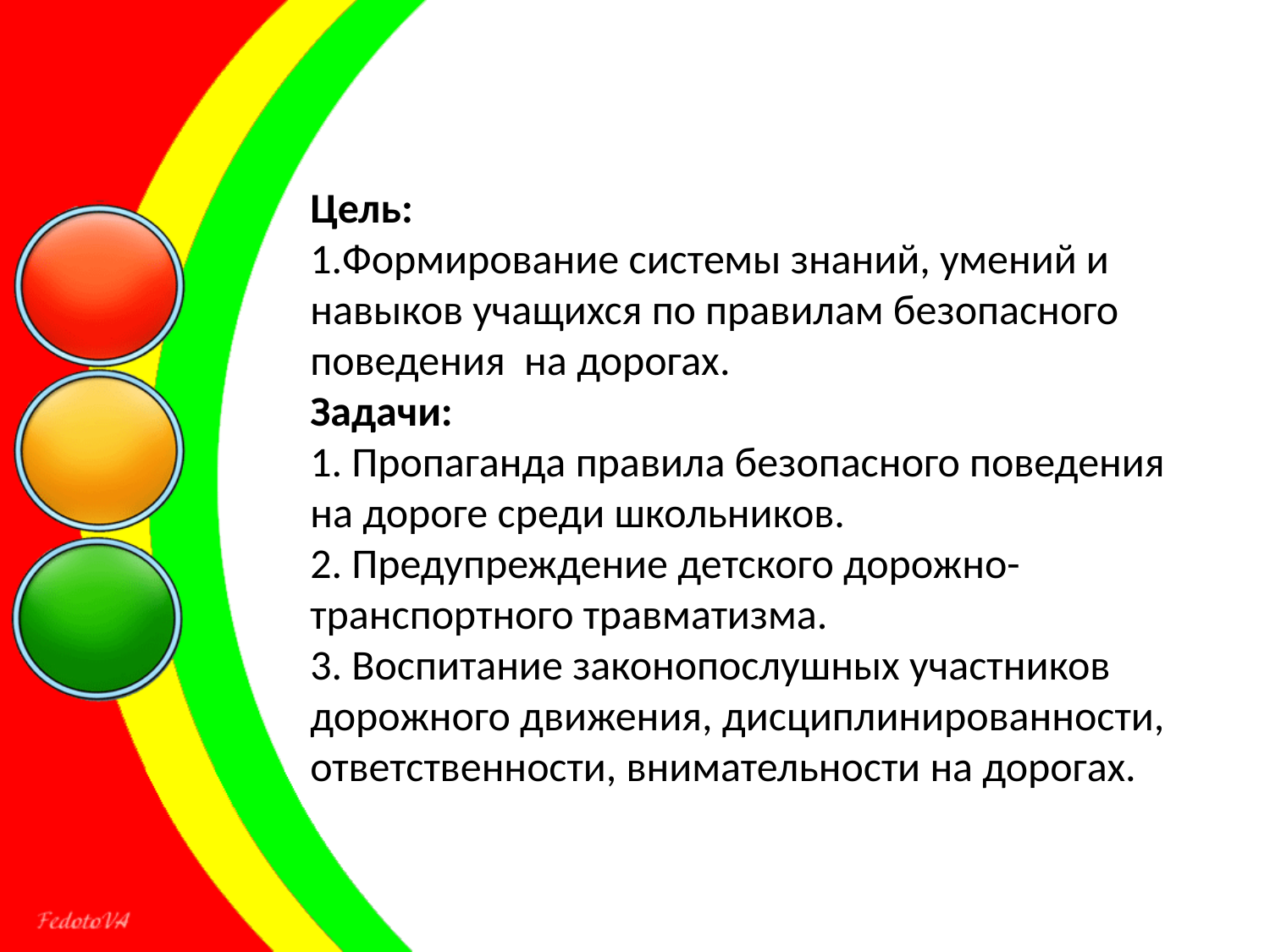

# Цель: 1.Формирование системы знаний, умений и навыков учащихся по правилам безопасного поведения  на дорогах. Задачи: 1. Пропаганда правила безопасного поведения на дороге среди школьников. 2. Предупреждение детского дорожно-транспортного травматизма. 3. Воспитание законопослушных участников дорожного движения, дисциплинированности, ответственности, внимательности на дорогах.